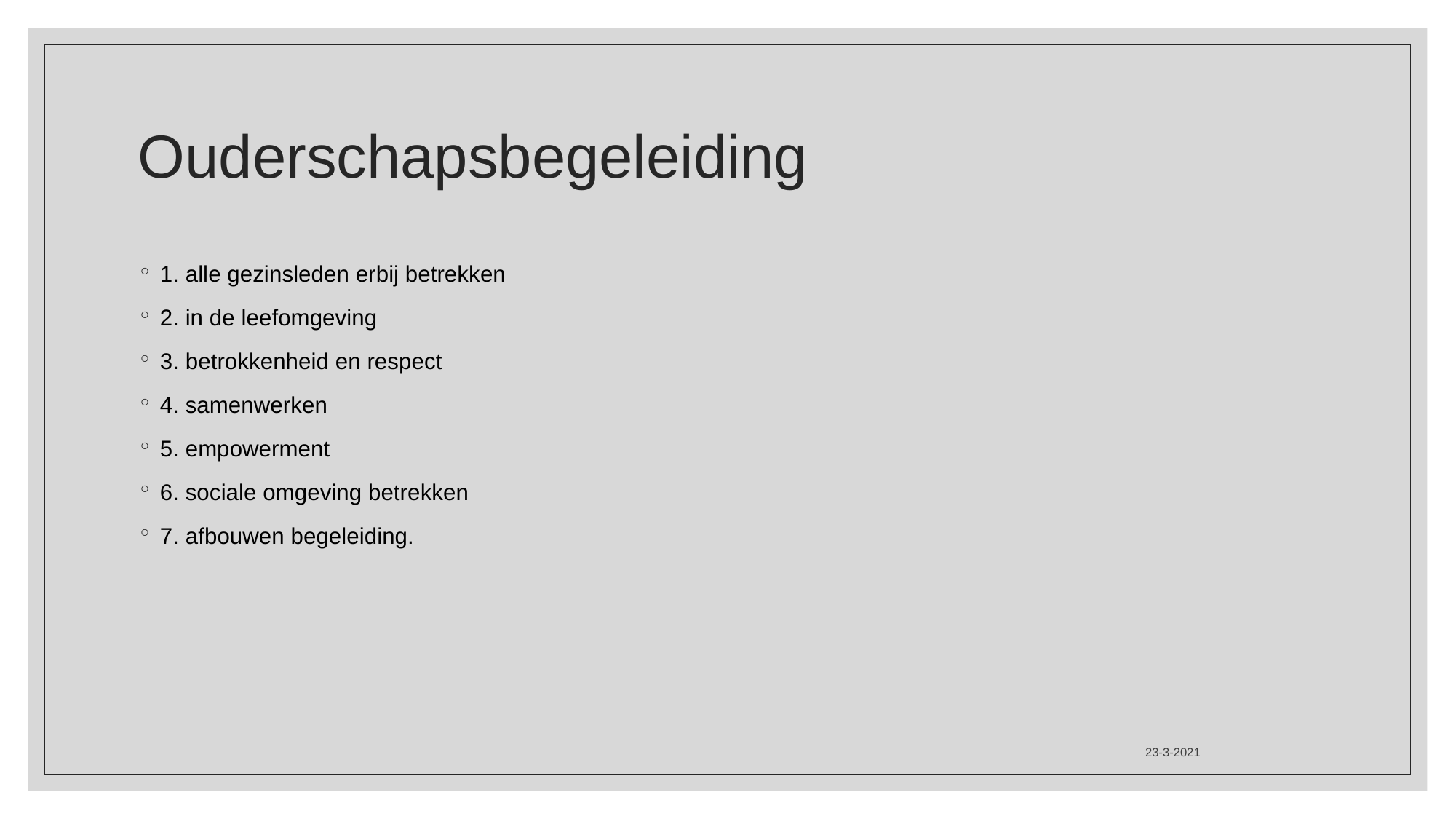

# Ouderschapsbegeleiding
1. alle gezinsleden erbij betrekken
2. in de leefomgeving
3. betrokkenheid en respect
4. samenwerken
5. empowerment
6. sociale omgeving betrekken
7. afbouwen begeleiding.

23-3-2021